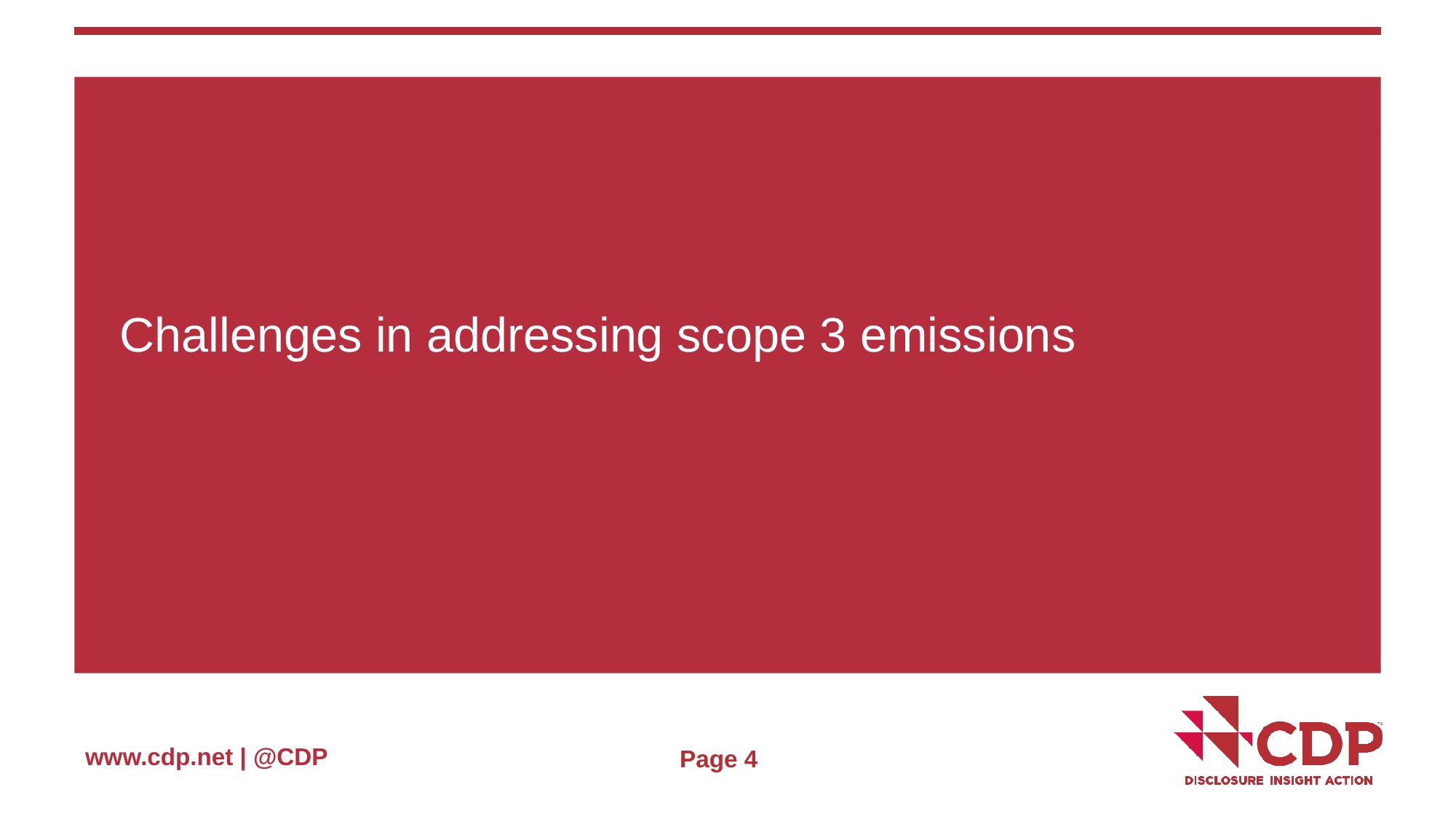

Challenges in addressing scope 3 emissions

Page 4